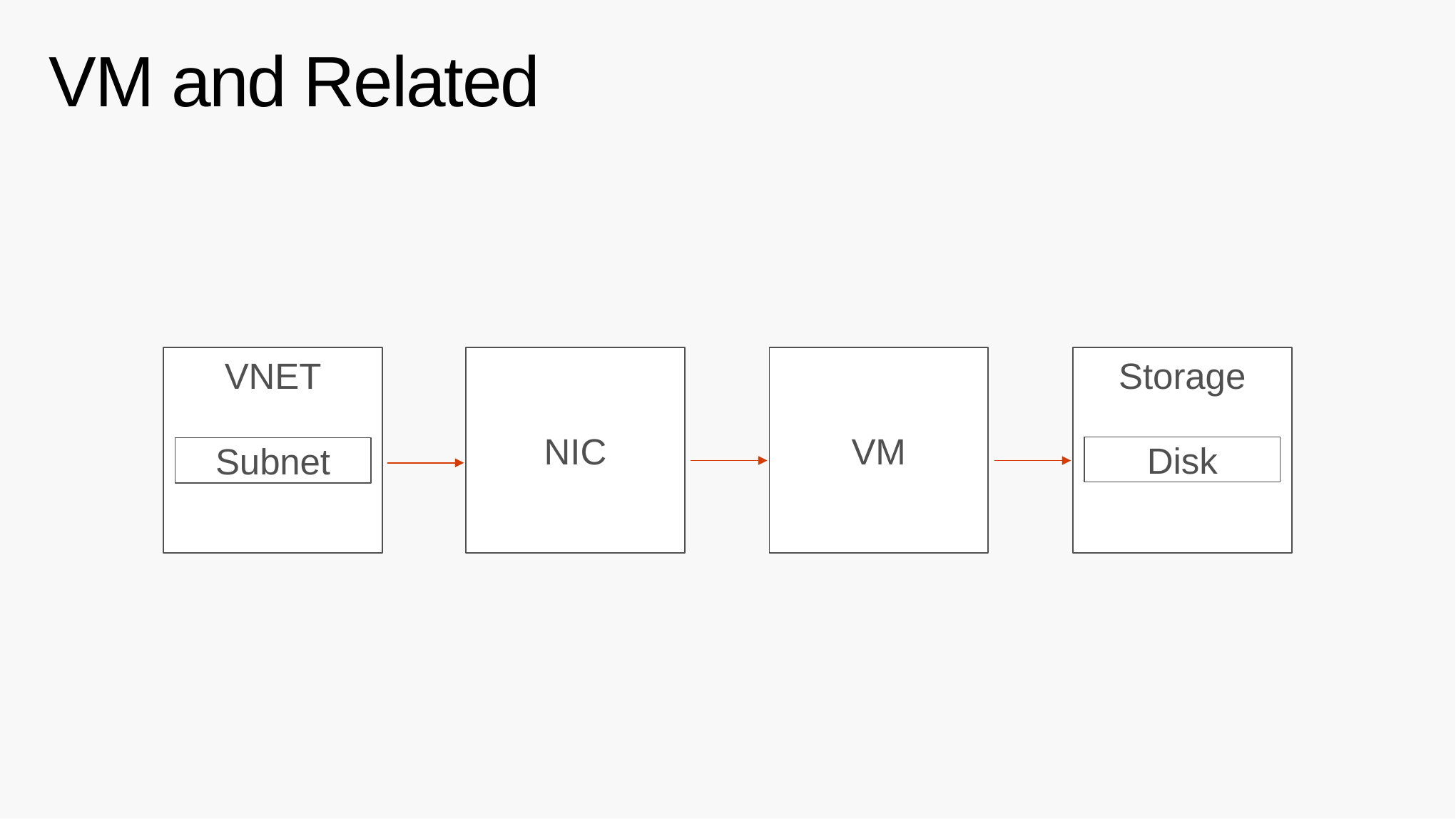

# VM and Related

VNET
NIC
VM
Storage
Disk
Subnet